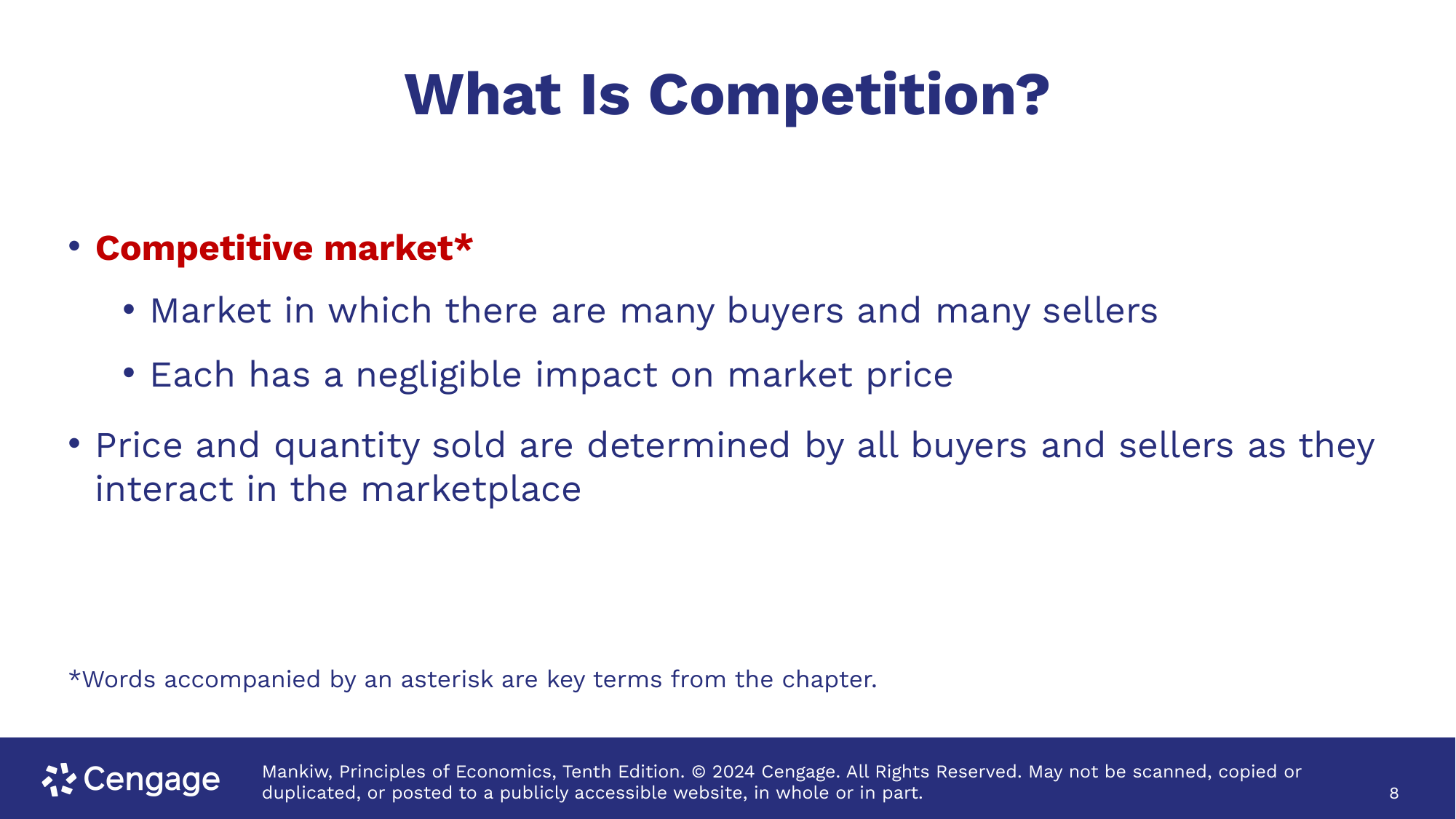

# What Is Competition?
Competitive market*
Market in which there are many buyers and many sellers
Each has a negligible impact on market price
Price and quantity sold are determined by all buyers and sellers as they interact in the marketplace
*Words accompanied by an asterisk are key terms from the chapter.